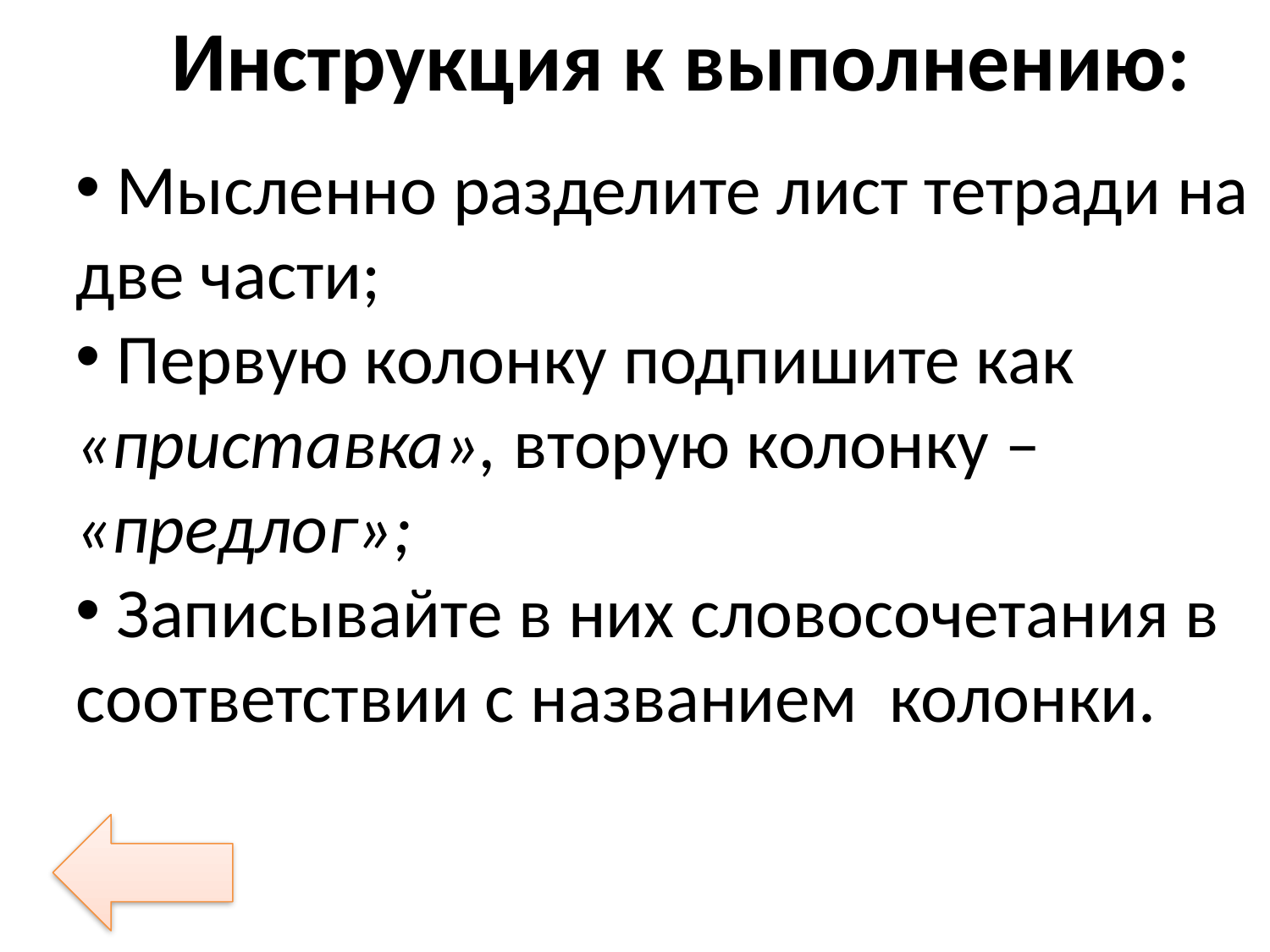

Инструкция к выполнению:
 Мысленно разделите лист тетради на две части;
 Первую колонку подпишите как «приставка», вторую колонку – «предлог»;
 Записывайте в них словосочетания в соответствии с названием  колонки.
….…                                     ……..